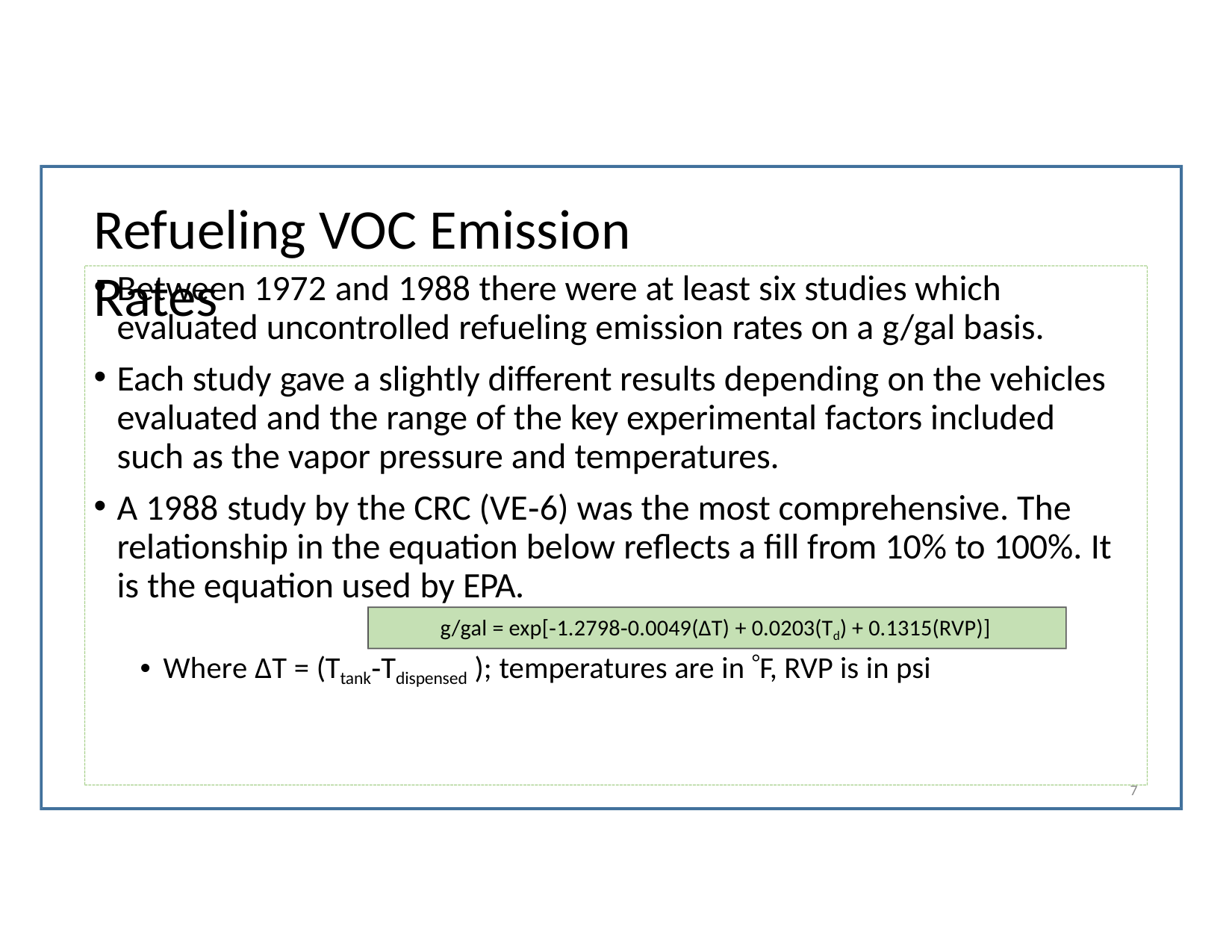

# Refueling VOC Emission Rates
Between 1972 and 1988 there were at least six studies which  evaluated uncontrolled refueling emission rates on a g/gal basis.
Each study gave a slightly different results depending on the vehicles  evaluated and the range of the key experimental factors included  such as the vapor pressure and temperatures.
A 1988 study by the CRC (VE‐6) was the most comprehensive. The  relationship in the equation below reflects a fill from 10% to 100%. It  is the equation used by EPA.

g/gal = exp[‐1.2798‐0.0049(∆T) + 0.0203(Td) + 0.1315(RVP)]
Where ∆T = (Ttank‐Tdispensed ); temperatures are in °F, RVP is in psi
7